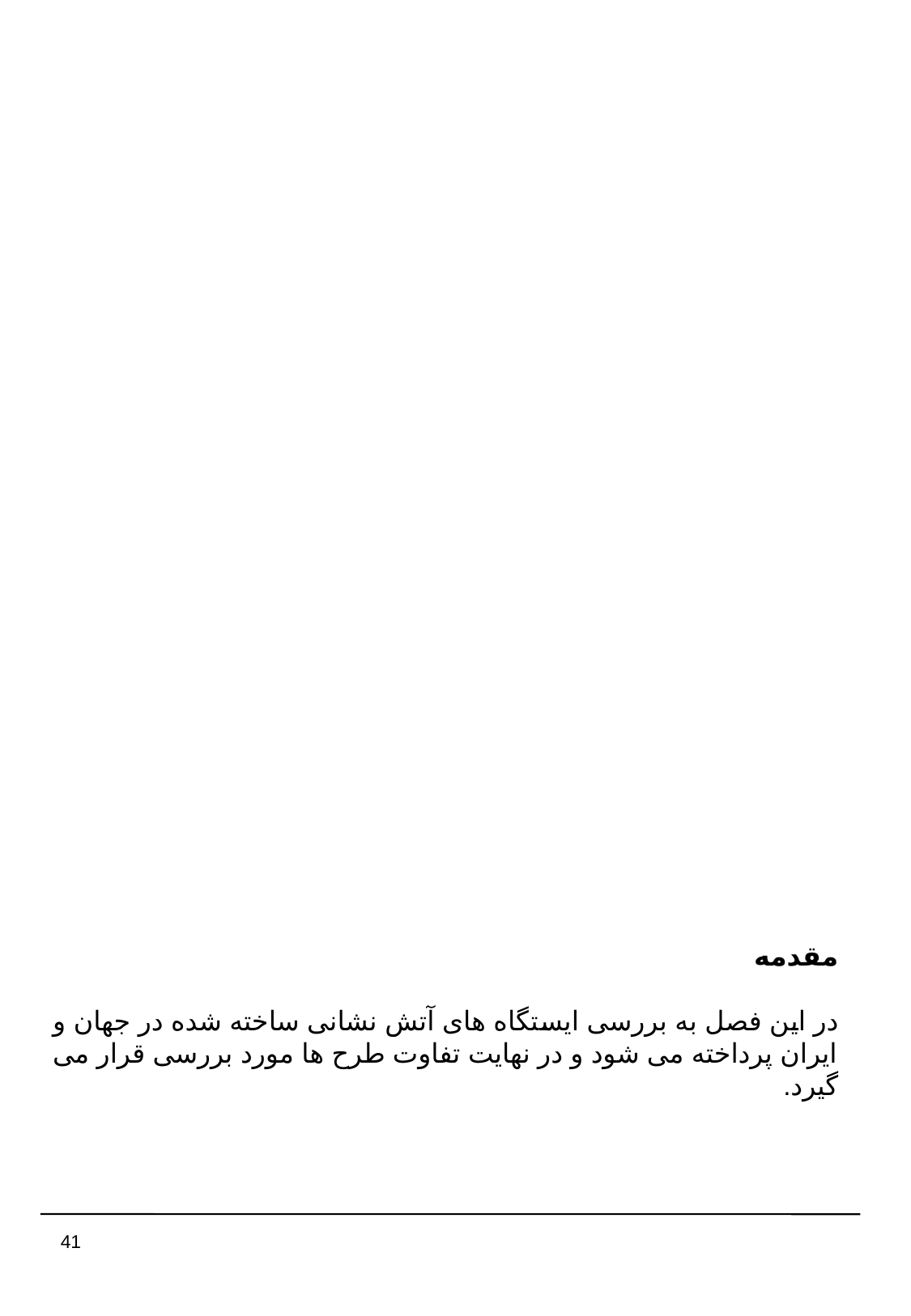

مقدمه

در این فصل به بررسی ایستگاه های آتش نشانی ساخته شده در جهان و ایران پرداخته می شود و در نهایت تفاوت طرح ها مورد بررسی قرار می گیرد.
41